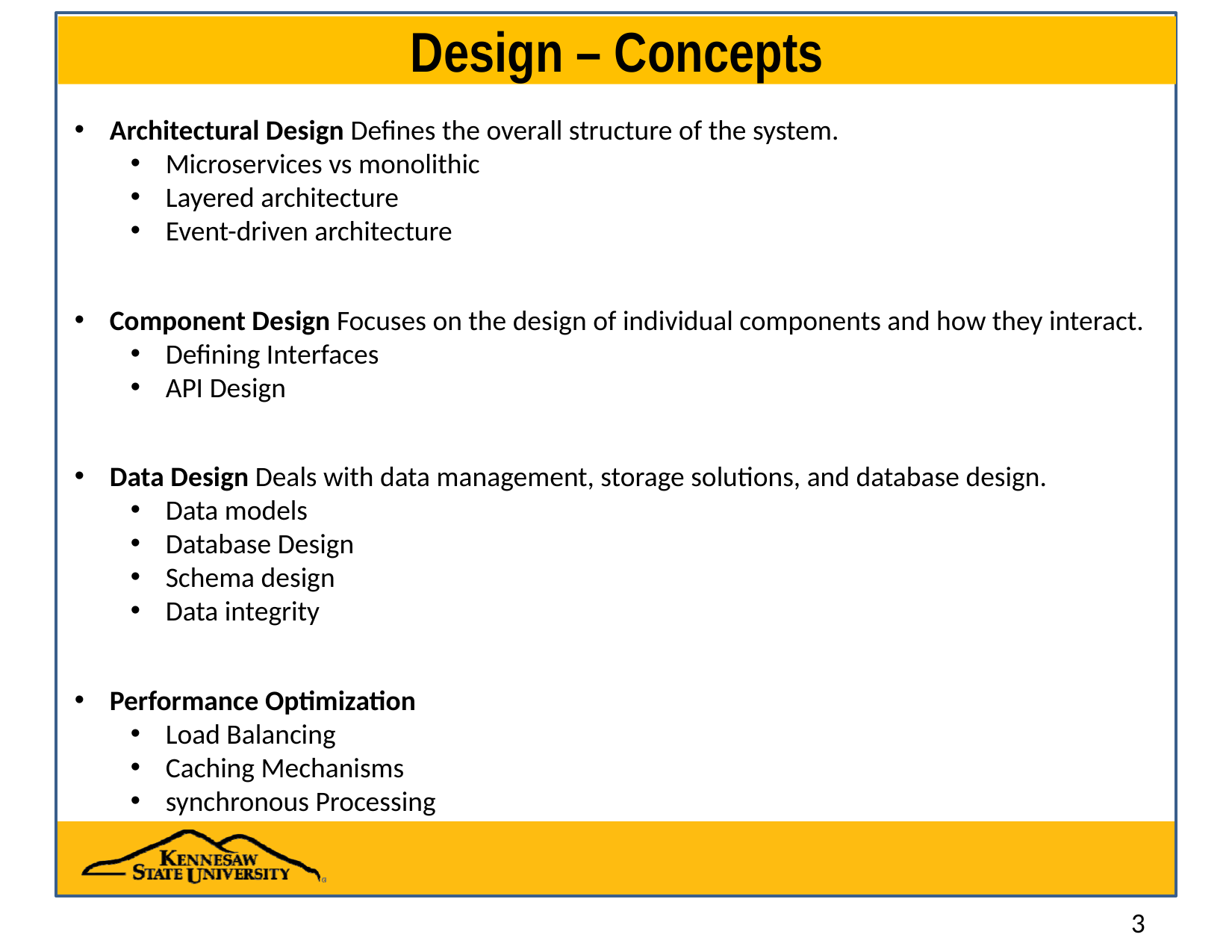

# Design – Concepts
Architectural Design Defines the overall structure of the system.
Microservices vs monolithic
Layered architecture
Event-driven architecture

Component Design Focuses on the design of individual components and how they interact.
Defining Interfaces
API Design

Data Design Deals with data management, storage solutions, and database design.
Data models
Database Design
Schema design
Data integrity

Performance Optimization
Load Balancing
Caching Mechanisms
synchronous Processing